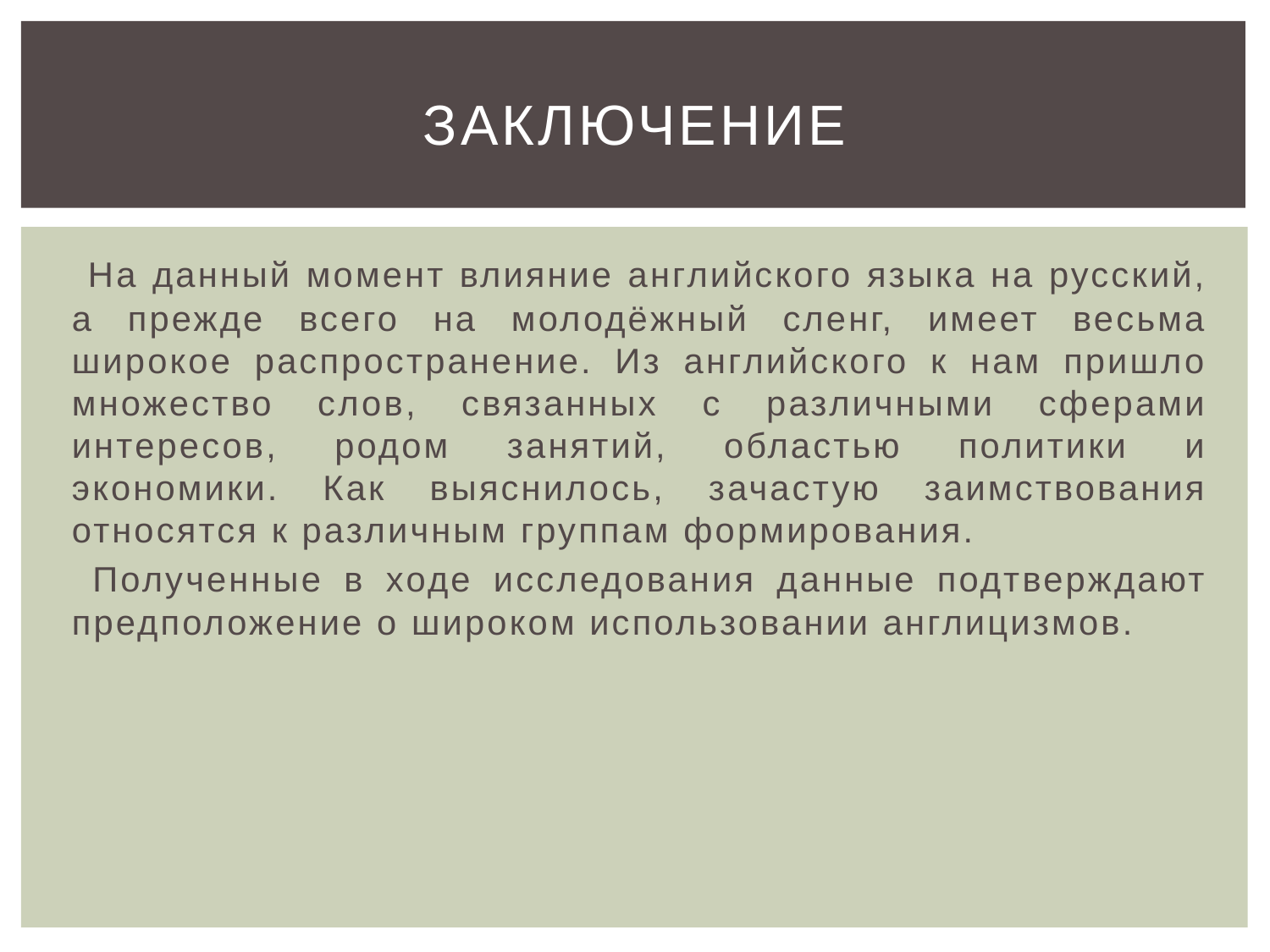

# Заключение
 На данный момент влияние английского языка на русский, а прежде всего на молодёжный сленг, имеет весьма широкое распространение. Из английского к нам пришло множество слов, связанных с различными сферами интересов, родом занятий, областью политики и экономики. Как выяснилось, зачастую заимствования относятся к различным группам формирования.
 Полученные в ходе исследования данные подтверждают предположение о широком использовании англицизмов.